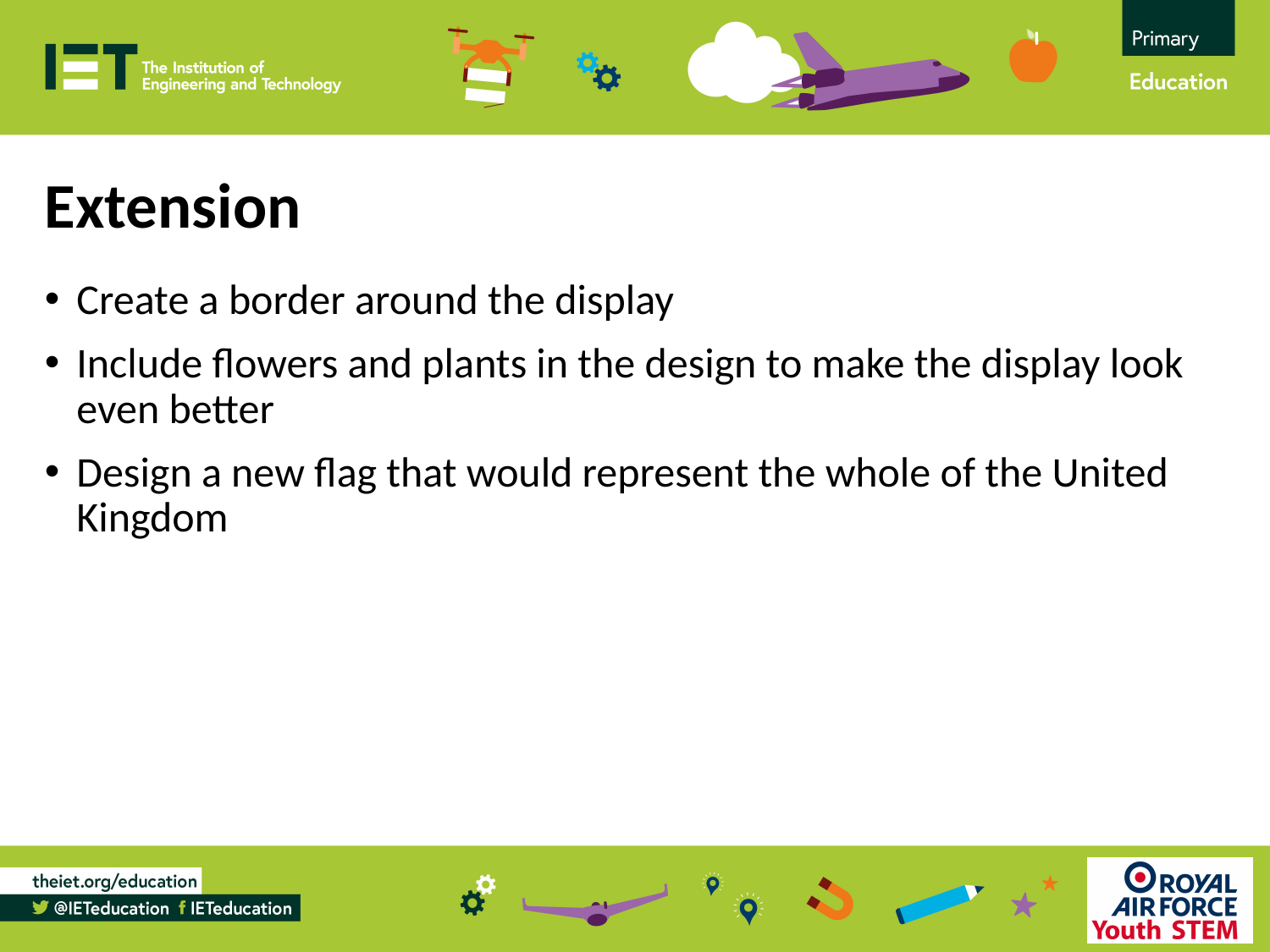

Extension
Create a border around the display
Include flowers and plants in the design to make the display look even better
Design a new flag that would represent the whole of the United Kingdom